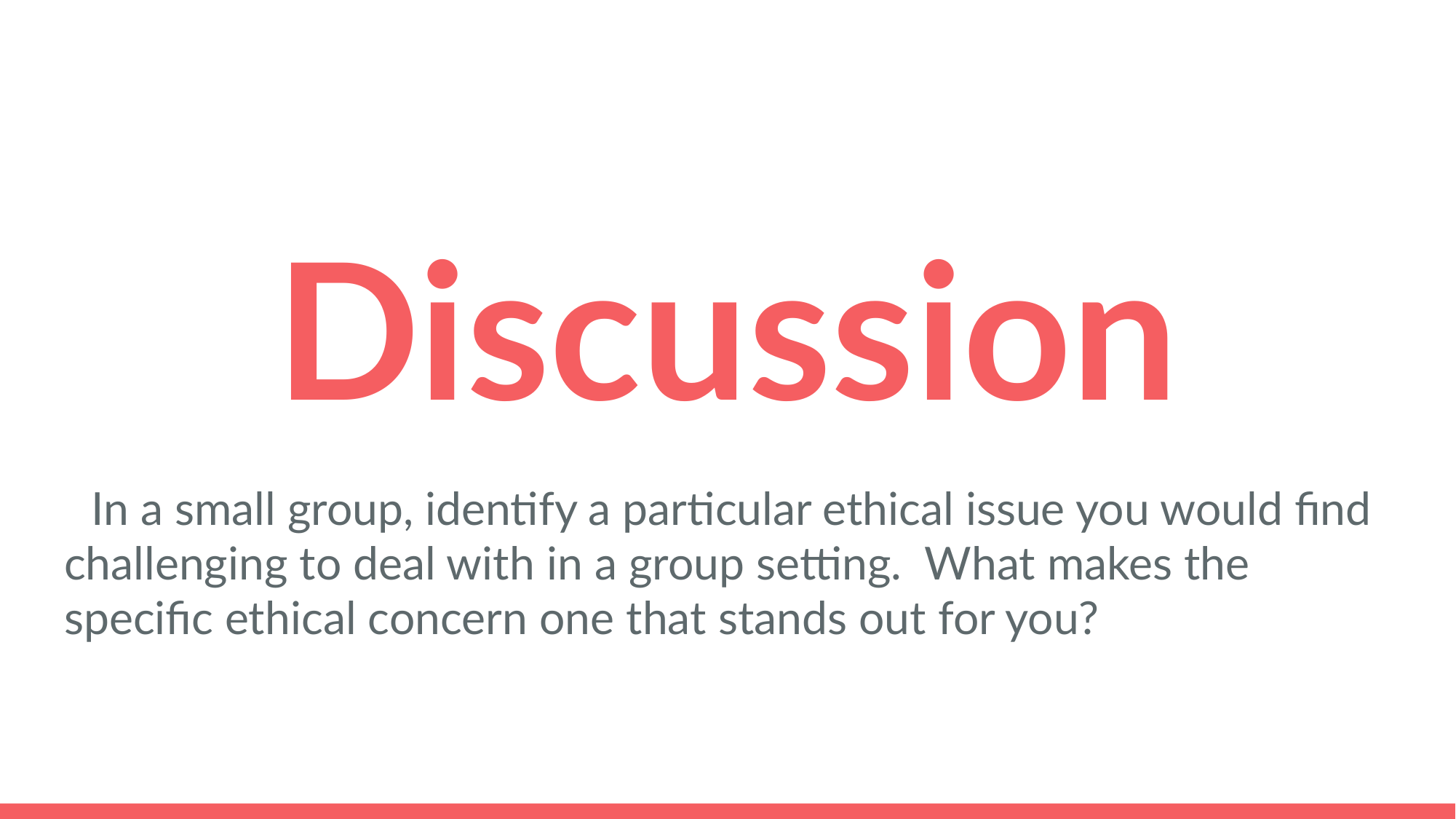

# Discussion
In a small group, identify a particular ethical issue you would find challenging to deal with in a group setting.  What makes the specific ethical concern one that stands out for you?